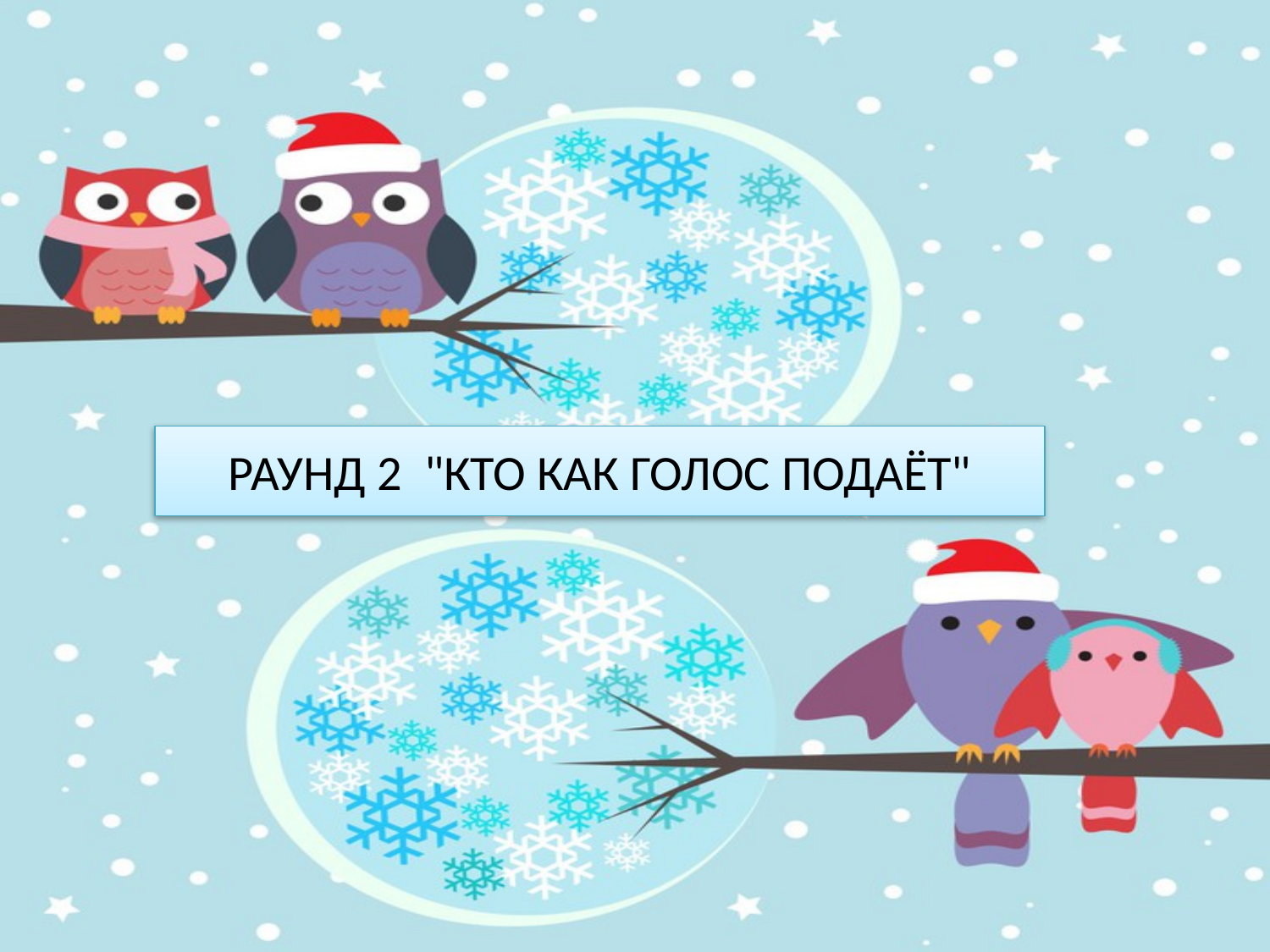

# РАУНД 2  "КТО КАК ГОЛОС ПОДАЁТ"